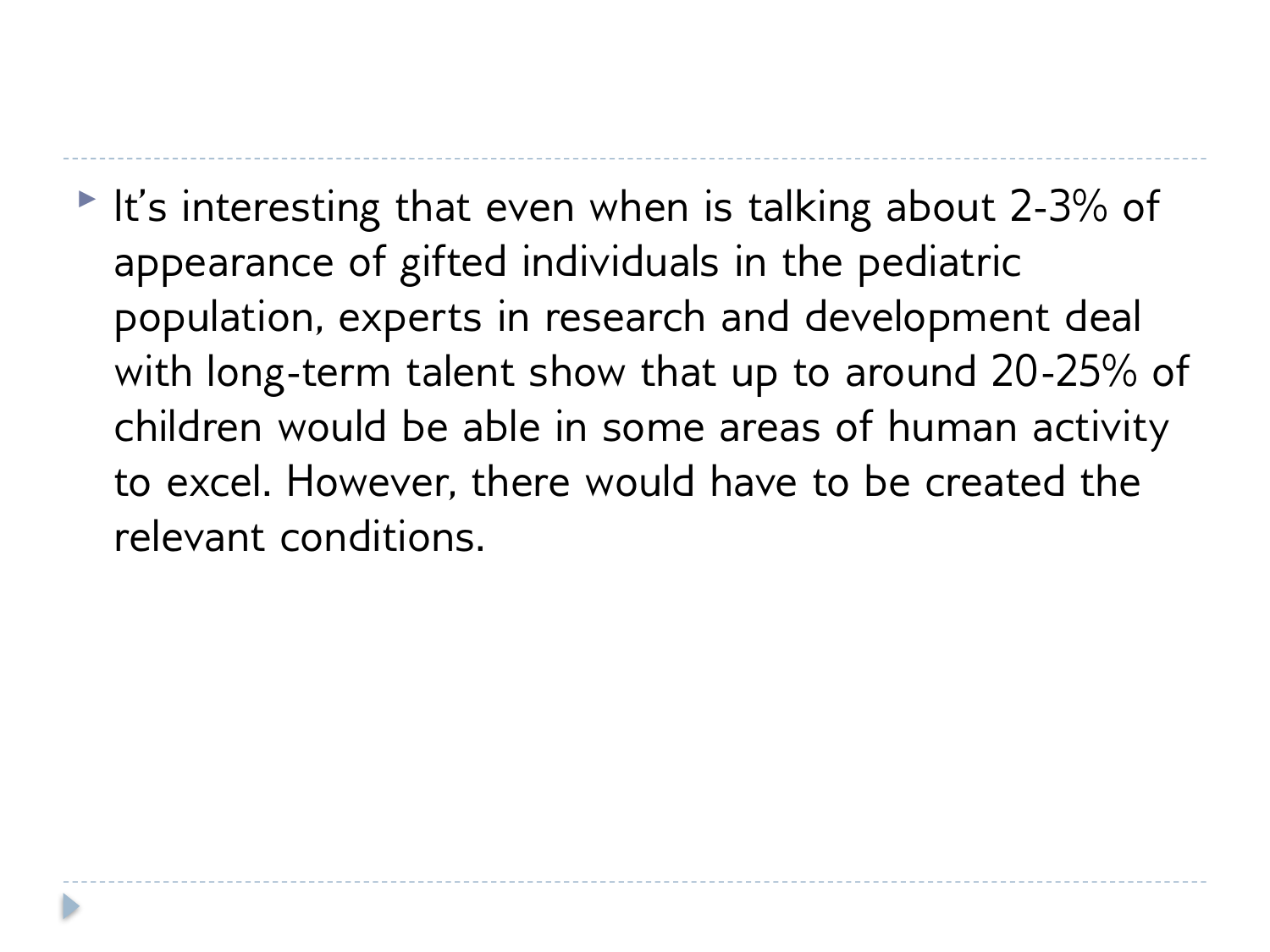

#
It’s interesting that even when is talking about 2-3% of appearance of gifted individuals in the pediatric population, experts in research and development deal with long-term talent show that up to around 20-25% of children would be able in some areas of human activity to excel. However, there would have to be created the relevant conditions.